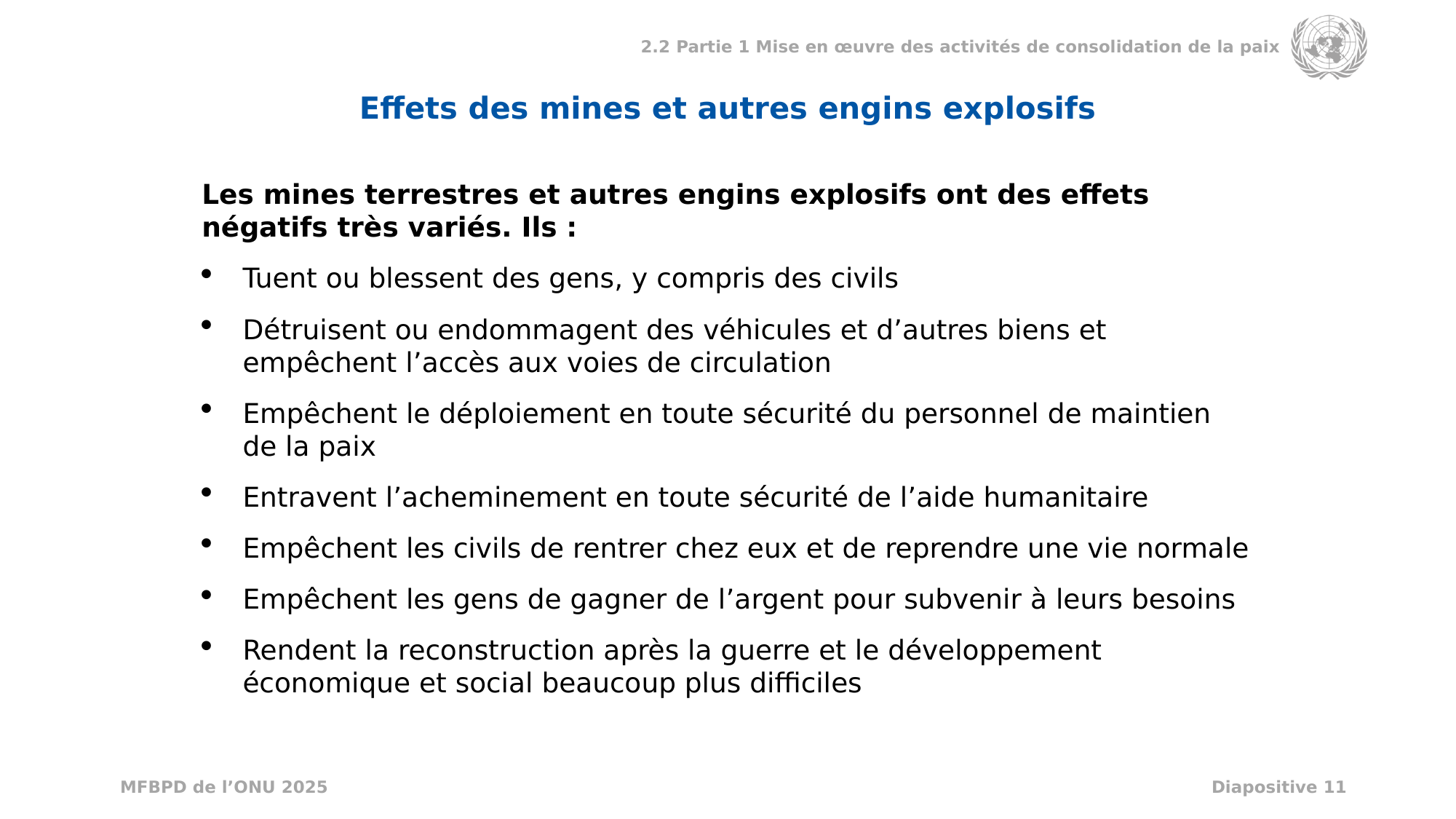

Effets des mines et autres engins explosifs
Les mines terrestres et autres engins explosifs ont des effets négatifs très variés. Ils :
Tuent ou blessent des gens, y compris des civils
Détruisent ou endommagent des véhicules et d’autres biens et empêchent l’accès aux voies de circulation
Empêchent le déploiement en toute sécurité du personnel de maintien de la paix
Entravent l’acheminement en toute sécurité de l’aide humanitaire
Empêchent les civils de rentrer chez eux et de reprendre une vie normale
Empêchent les gens de gagner de l’argent pour subvenir à leurs besoins
Rendent la reconstruction après la guerre et le développement économique et social beaucoup plus difficiles